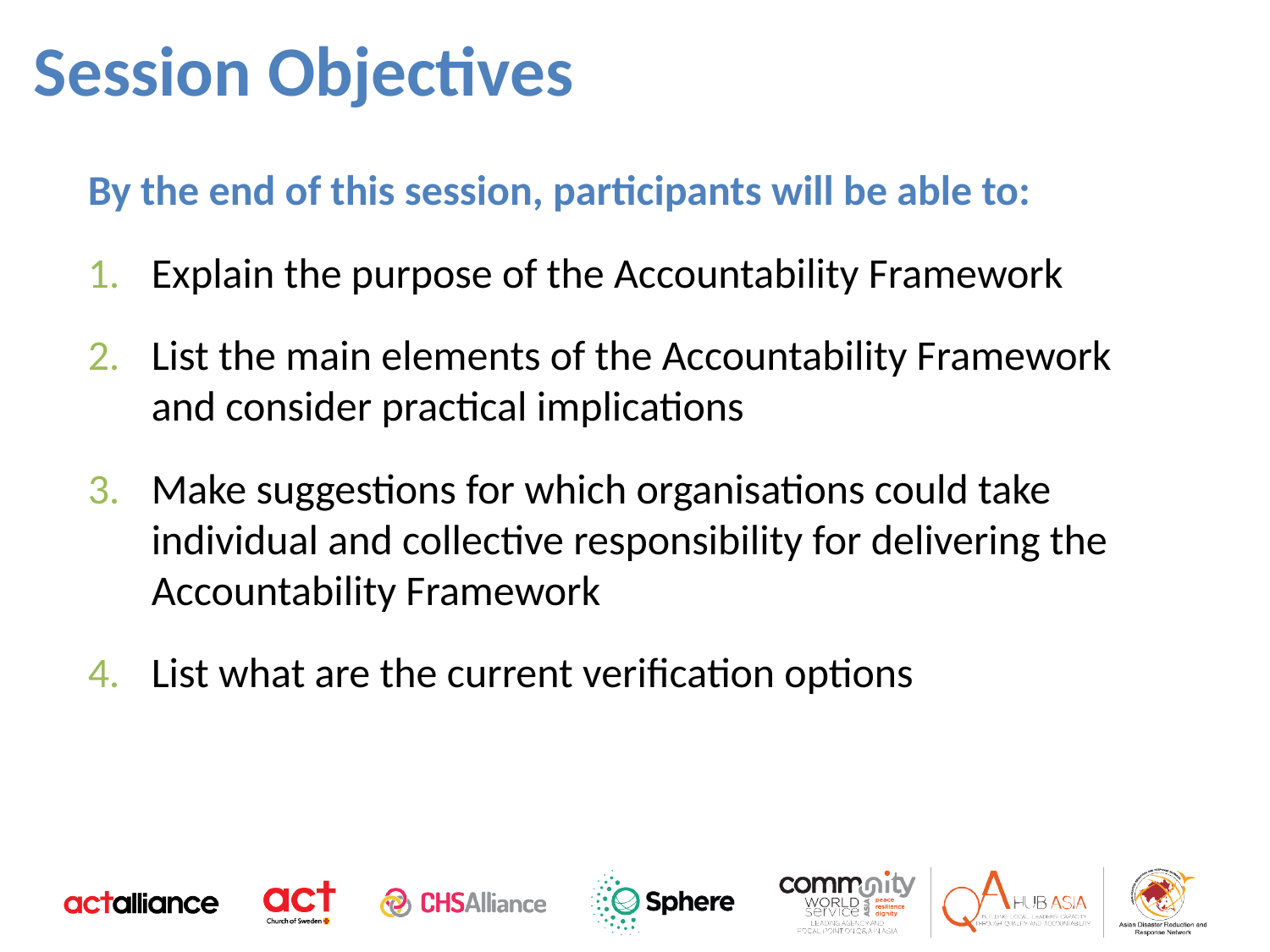

Session Objectives
By the end of this session, participants will be able to:
Explain the purpose of the Accountability Framework
List the main elements of the Accountability Framework and consider practical implications
Make suggestions for which organisations could take individual and collective responsibility for delivering the Accountability Framework
List what are the current verification options